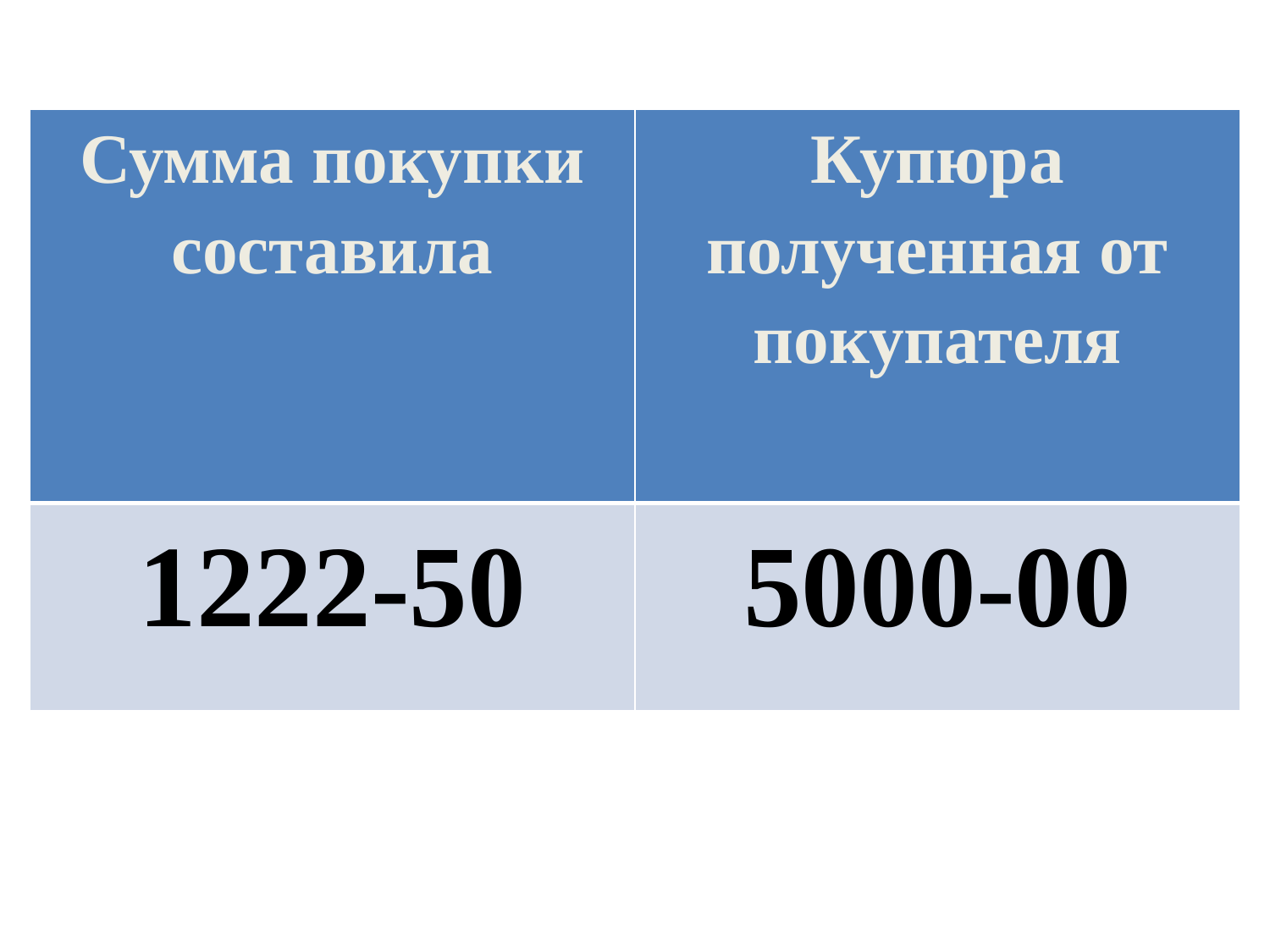

#
| Сумма покупки составила | Купюра полученная от покупателя |
| --- | --- |
| 1222-50 | 5000-00 |